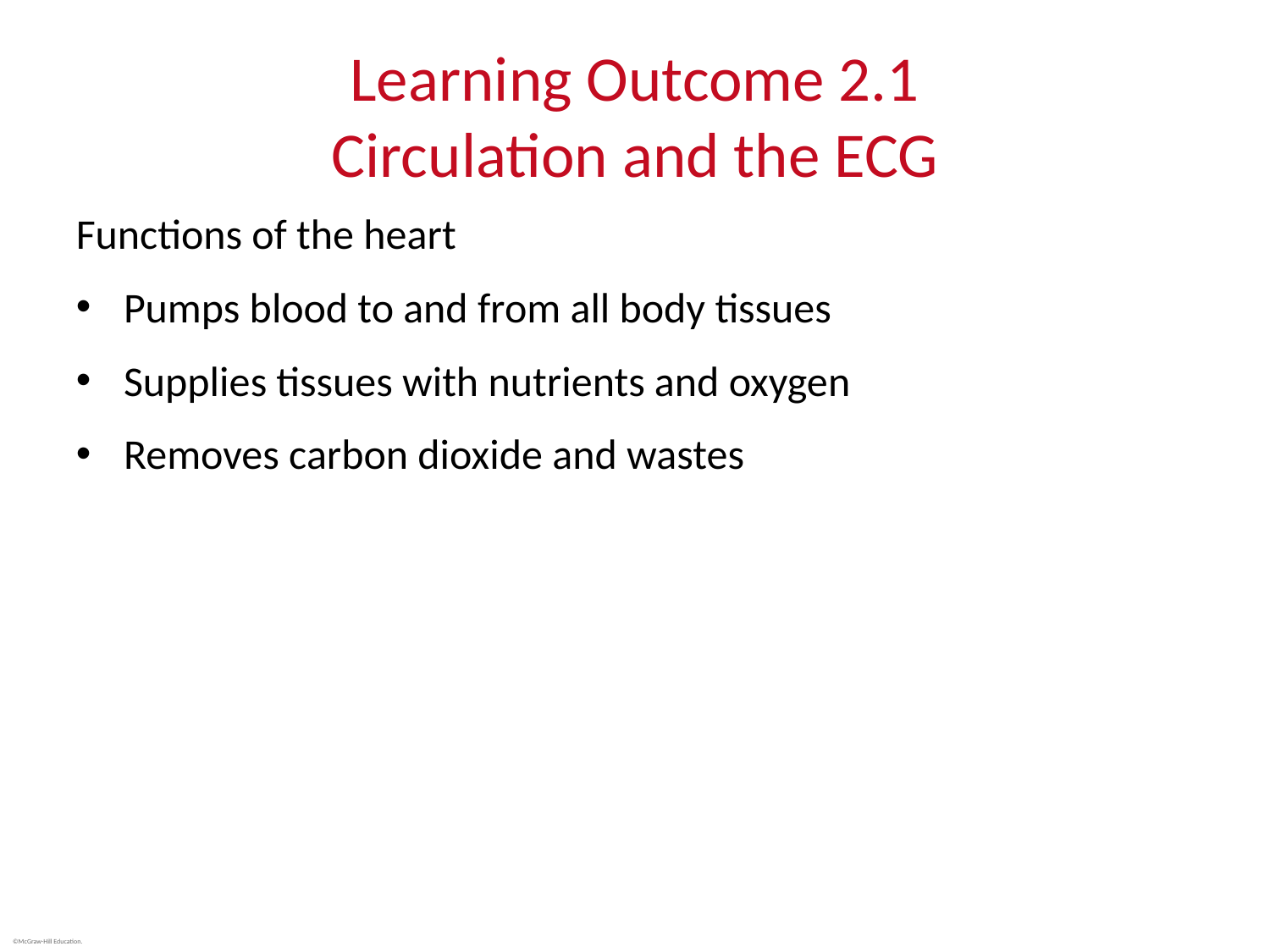

# Learning Outcome 2.1 Circulation and the ECG
Functions of the heart
Pumps blood to and from all body tissues
Supplies tissues with nutrients and oxygen
Removes carbon dioxide and wastes